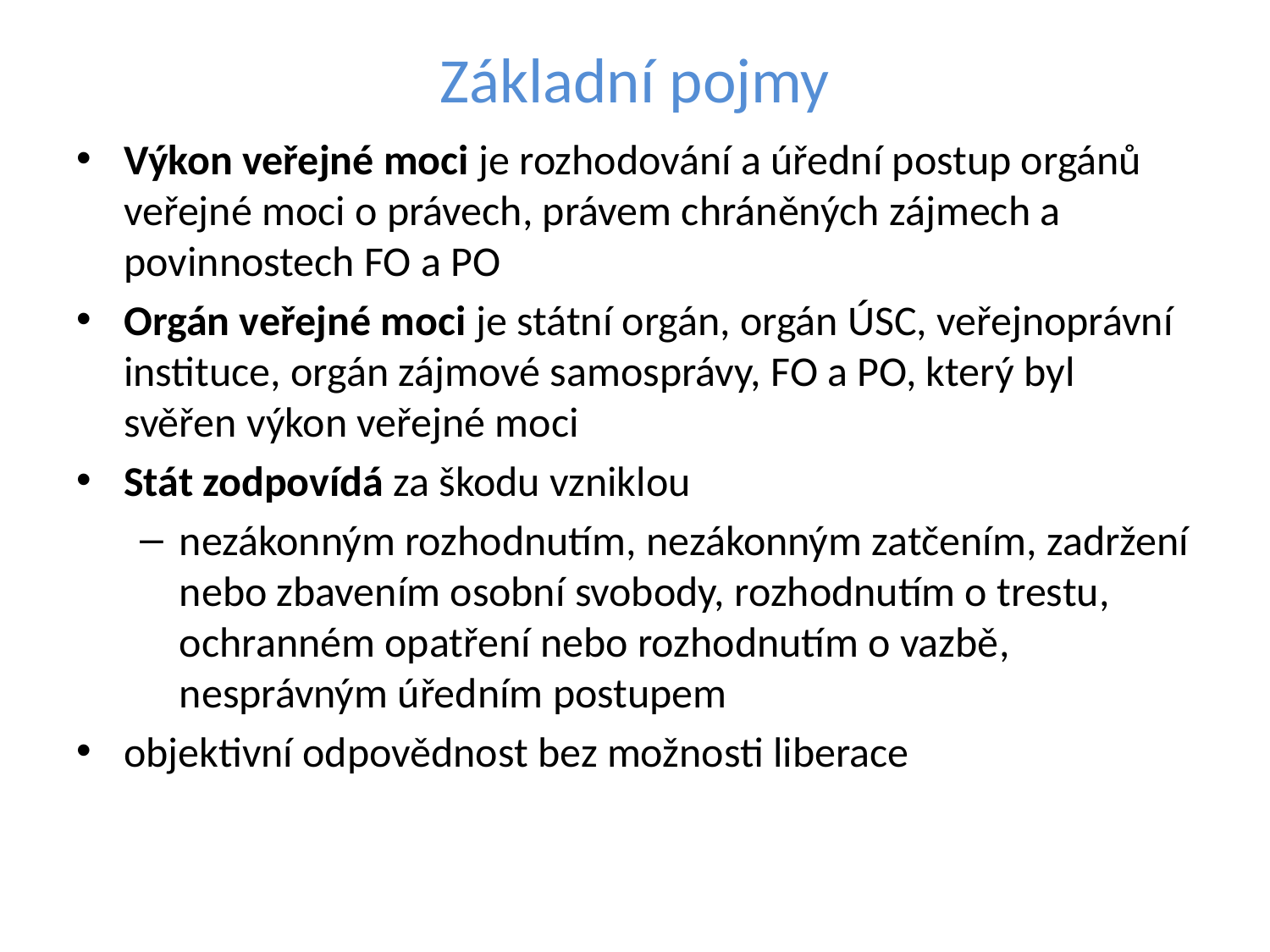

# Základní pojmy
Výkon veřejné moci je rozhodování a úřední postup orgánů veřejné moci o právech, právem chráněných zájmech a povinnostech FO a PO
Orgán veřejné moci je státní orgán, orgán ÚSC, veřejnoprávní instituce, orgán zájmové samosprávy, FO a PO, který byl svěřen výkon veřejné moci
Stát zodpovídá za škodu vzniklou
nezákonným rozhodnutím, nezákonným zatčením, zadržení nebo zbavením osobní svobody, rozhodnutím o trestu, ochranném opatření nebo rozhodnutím o vazbě, nesprávným úředním postupem
objektivní odpovědnost bez možnosti liberace